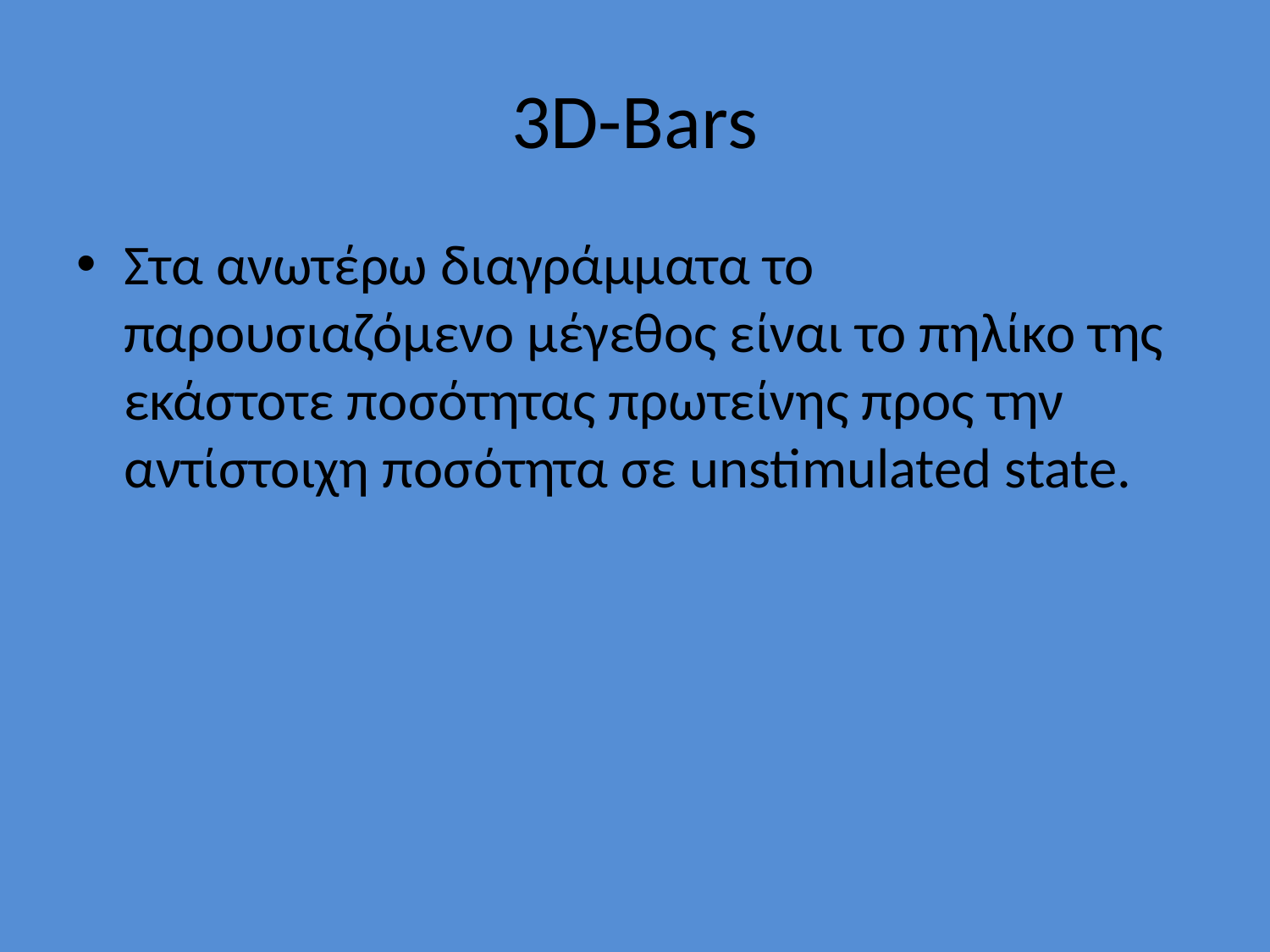

# 3D-Bars
Στα ανωτέρω διαγράμματα το παρουσιαζόμενο μέγεθος είναι το πηλίκο της εκάστοτε ποσότητας πρωτείνης προς την αντίστοιχη ποσότητα σε unstimulated state.